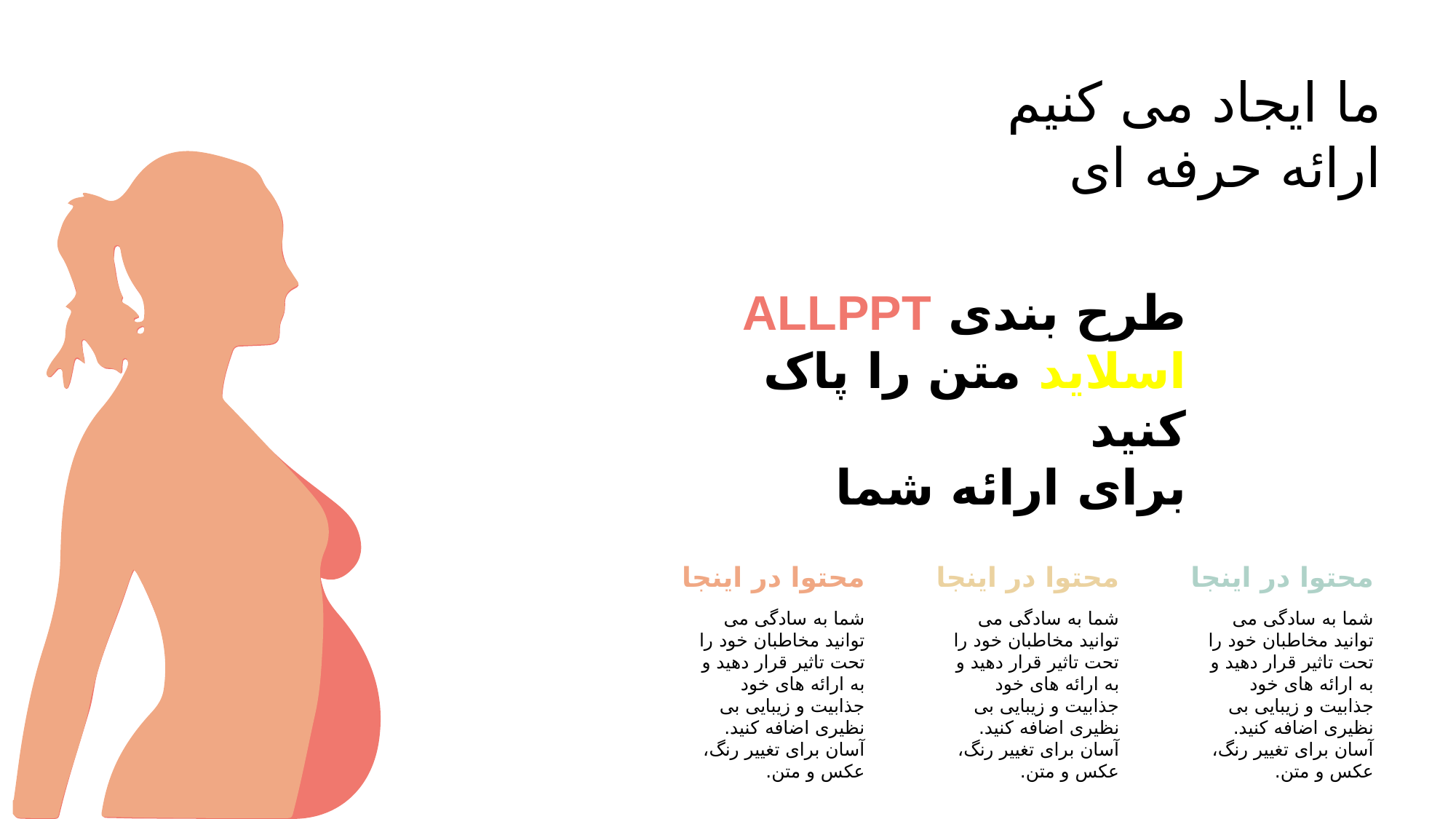

ما ایجاد می کنیم
ارائه حرفه ای

طرح بندی ALLPPT
اسلاید متن را پاک کنید
برای ارائه شما
محتوا در اینجا
شما به سادگی می توانید مخاطبان خود را تحت تاثیر قرار دهید و به ارائه های خود جذابیت و زیبایی بی نظیری اضافه کنید. آسان برای تغییر رنگ، عکس و متن.
محتوا در اینجا
شما به سادگی می توانید مخاطبان خود را تحت تاثیر قرار دهید و به ارائه های خود جذابیت و زیبایی بی نظیری اضافه کنید. آسان برای تغییر رنگ، عکس و متن.
محتوا در اینجا
شما به سادگی می توانید مخاطبان خود را تحت تاثیر قرار دهید و به ارائه های خود جذابیت و زیبایی بی نظیری اضافه کنید. آسان برای تغییر رنگ، عکس و متن.